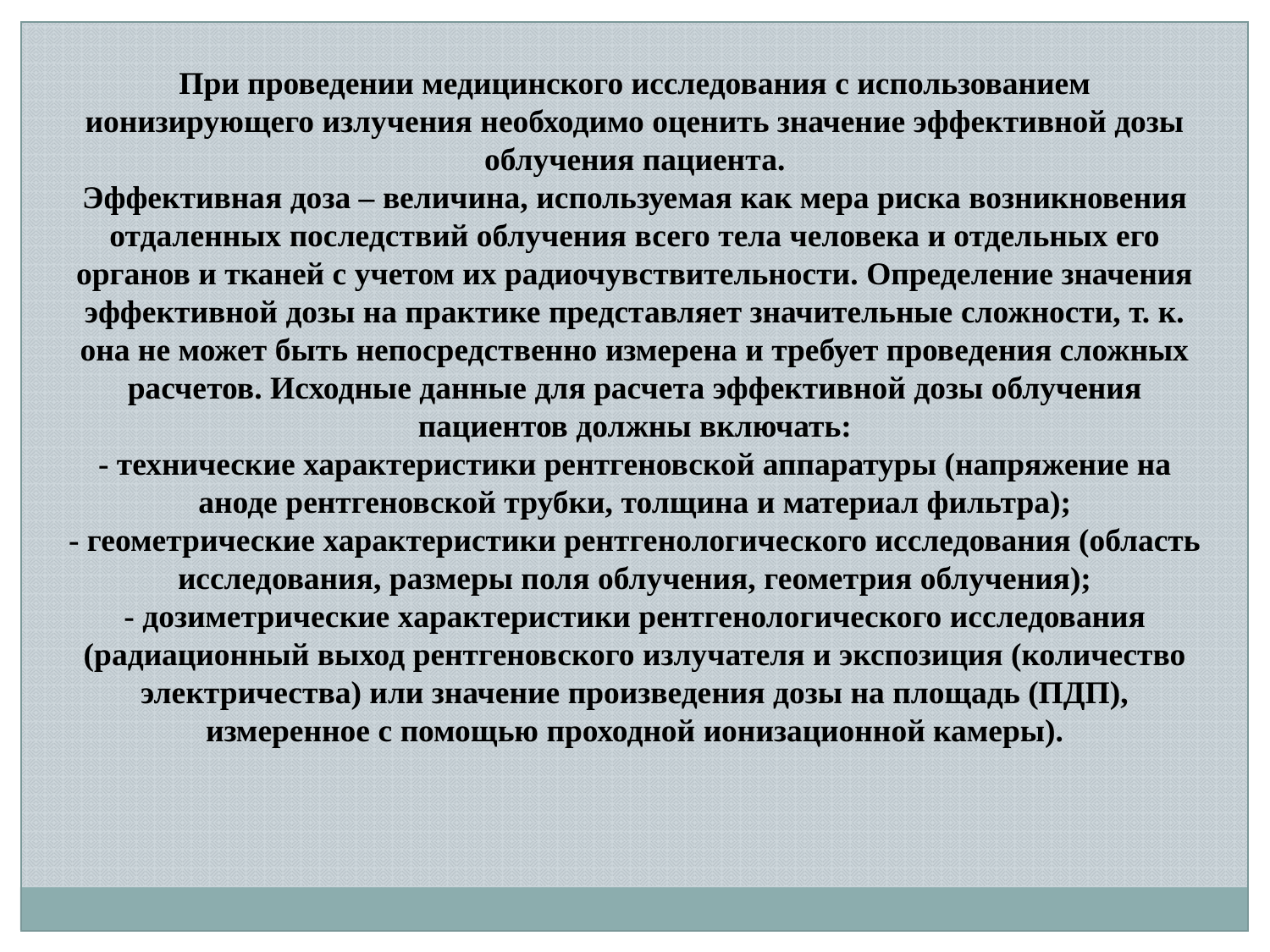

При проведении медицинского исследования с использованием ионизирующего излучения необходимо оценить значение эффективной дозы облучения пациента.
Эффективная доза – величина, используемая как мера риска возникновения отдаленных последствий облучения всего тела человека и отдельных его органов и тканей с учетом их радиочувствительности. Определение значения эффективной дозы на практике представляет значительные сложности, т. к. она не может быть непосредственно измерена и требует проведения сложных расчетов. Исходные данные для расчета эффективной дозы облучения пациентов должны включать:
- технические характеристики рентгеновской аппаратуры (напряжение на аноде рентгеновской трубки, толщина и материал фильтра);
- геометрические характеристики рентгенологического исследования (область исследования, размеры поля облучения, геометрия облучения);
- дозиметрические характеристики рентгенологического исследования (радиационный выход рентгеновского излучателя и экспозиция (количество электричества) или значение произведения дозы на площадь (ПДП), измеренное с помощью проходной ионизационной камеры).